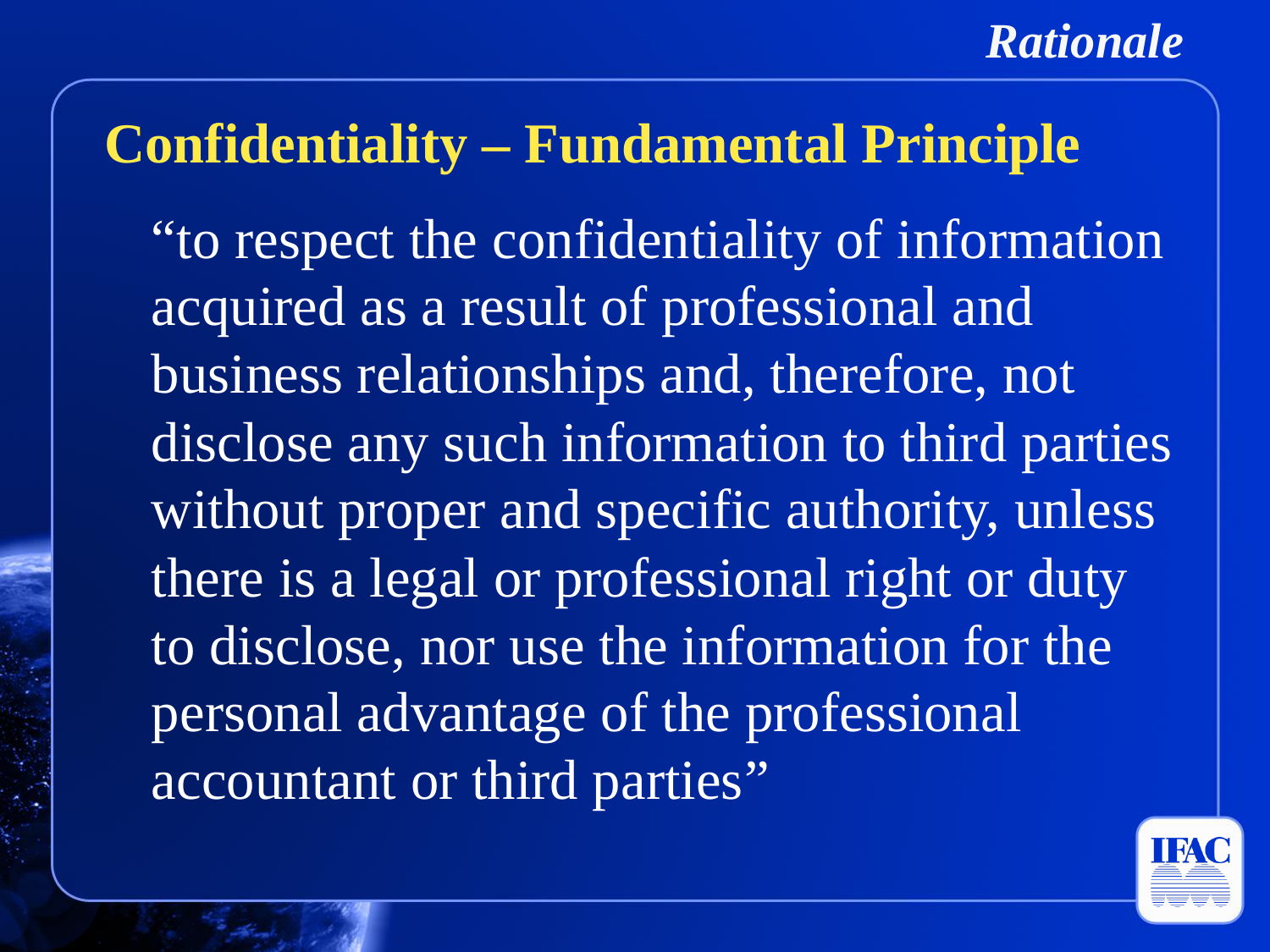

# Rationale
Confidentiality – Fundamental Principle
	“to respect the confidentiality of information acquired as a result of professional and business relationships and, therefore, not disclose any such information to third parties without proper and specific authority, unless there is a legal or professional right or duty to disclose, nor use the information for the personal advantage of the professional accountant or third parties”